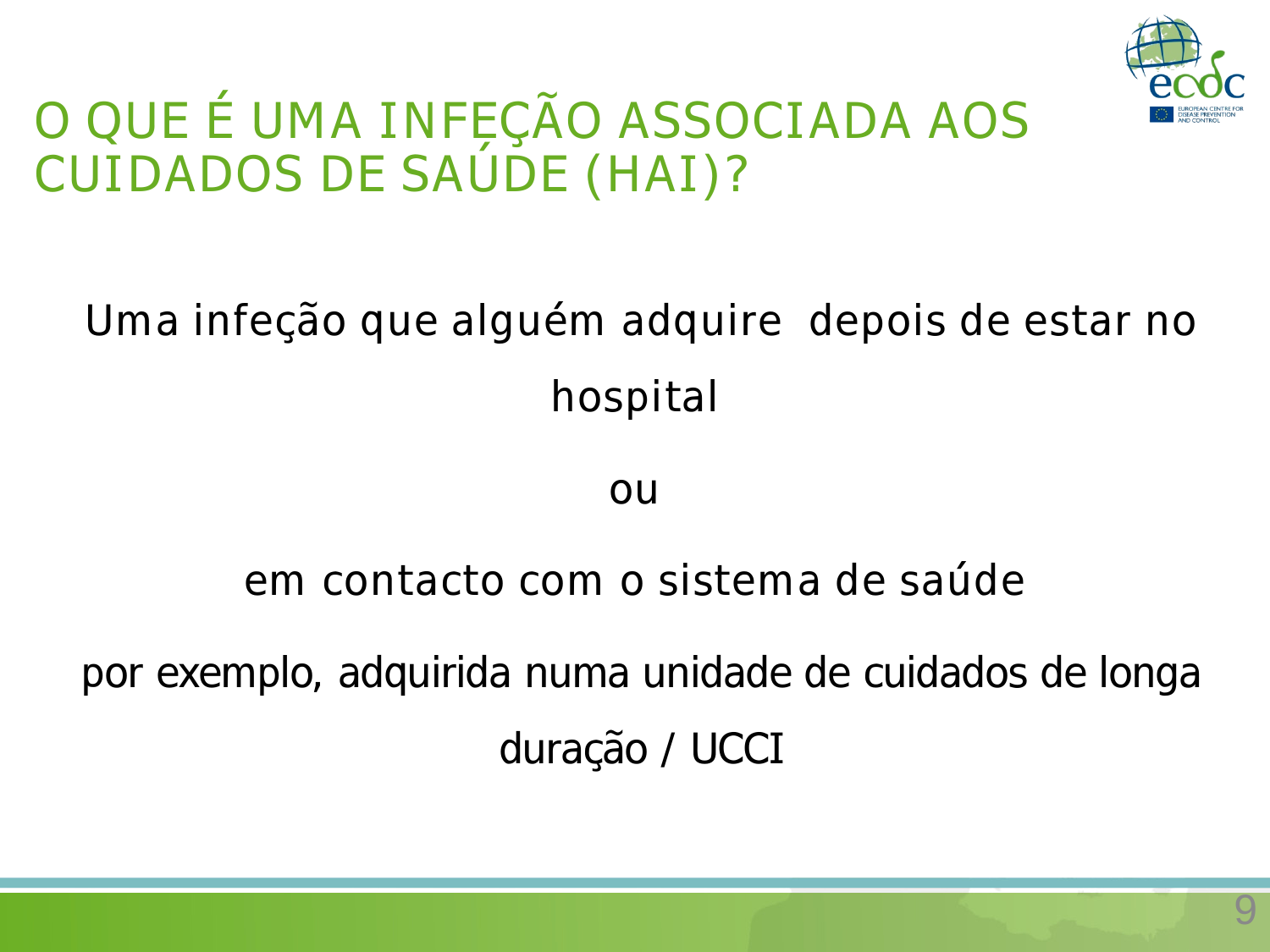

# O QUE É UMA INFEÇÃO ASSOCIADA AOS CUIDADOS DE SAÚDE (HAI)?

Uma infeção que alguém adquire  depois de estar no hospital
ou
em contacto com o sistema de saúde
por exemplo, adquirida numa unidade de cuidados de longa duração / UCCI
9